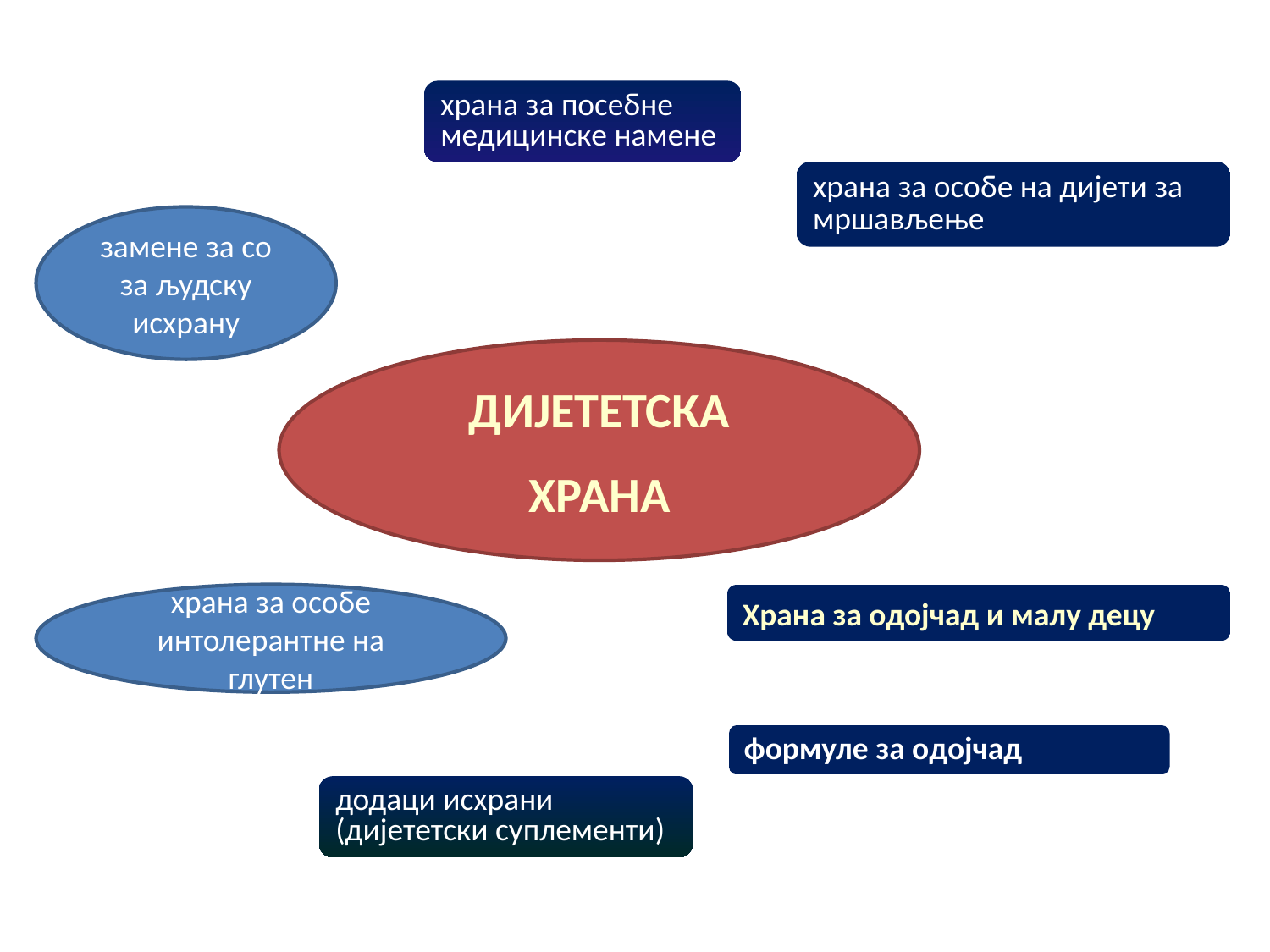

храна за посебне медицинске намене
храна за особе на дијети за мршављење

замене за со за људску исхрану
ДИЈЕТЕТСКА
ХРАНА
храна за особе интолерантне на глутен
Храна за одојчад и малу децу
формуле за одојчад
додаци исхрани (дијететски суплементи)